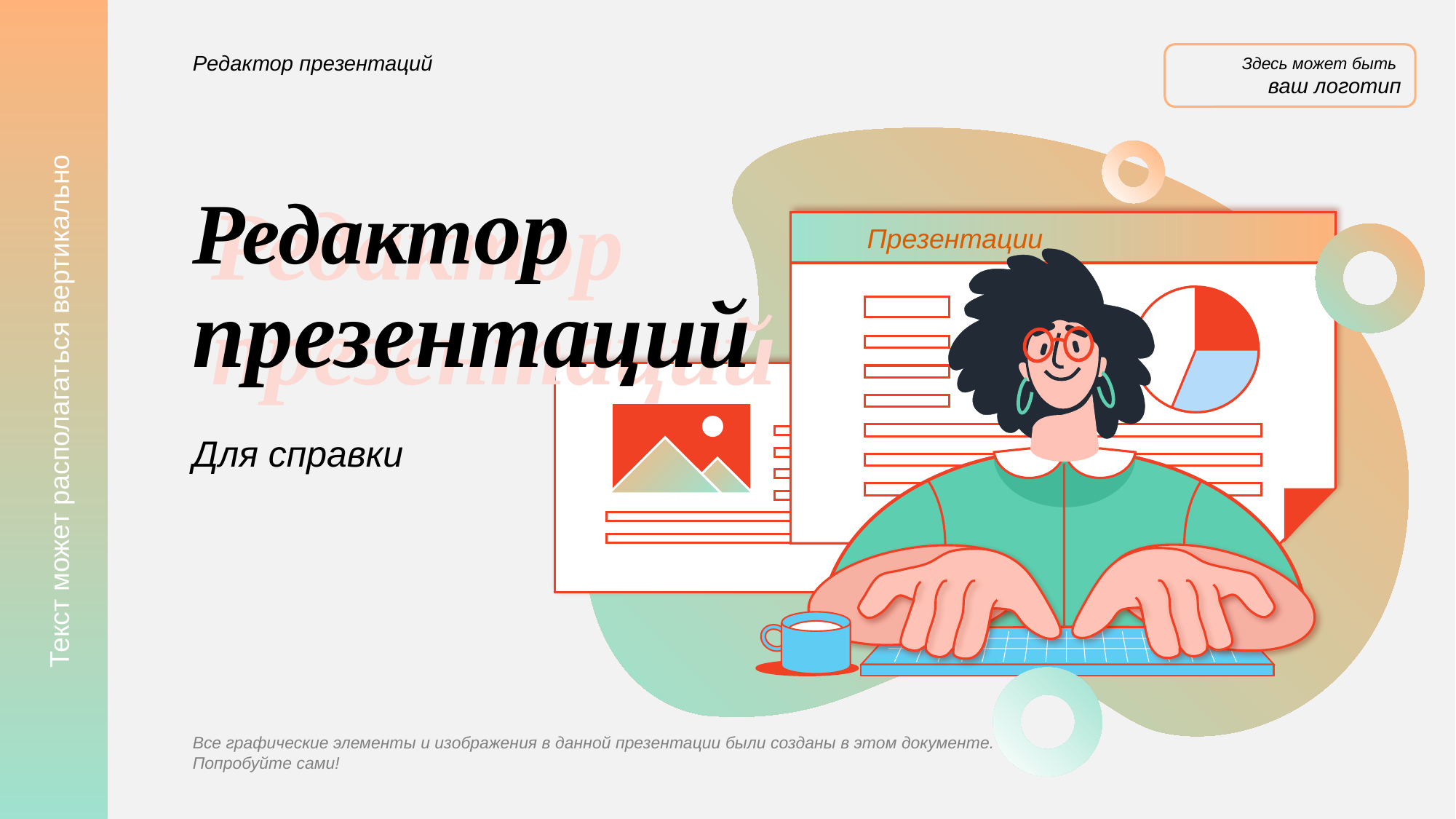

Текст может располагаться вертикально
Редактор презентаций
Здесь может быть
ваш логотип

# Редактор презентаций
Редактор презентаций

Презентации

Для справки

Все графические элементы и изображения в данной презентации были созданы в этом документе.
Попробуйте сами!
1